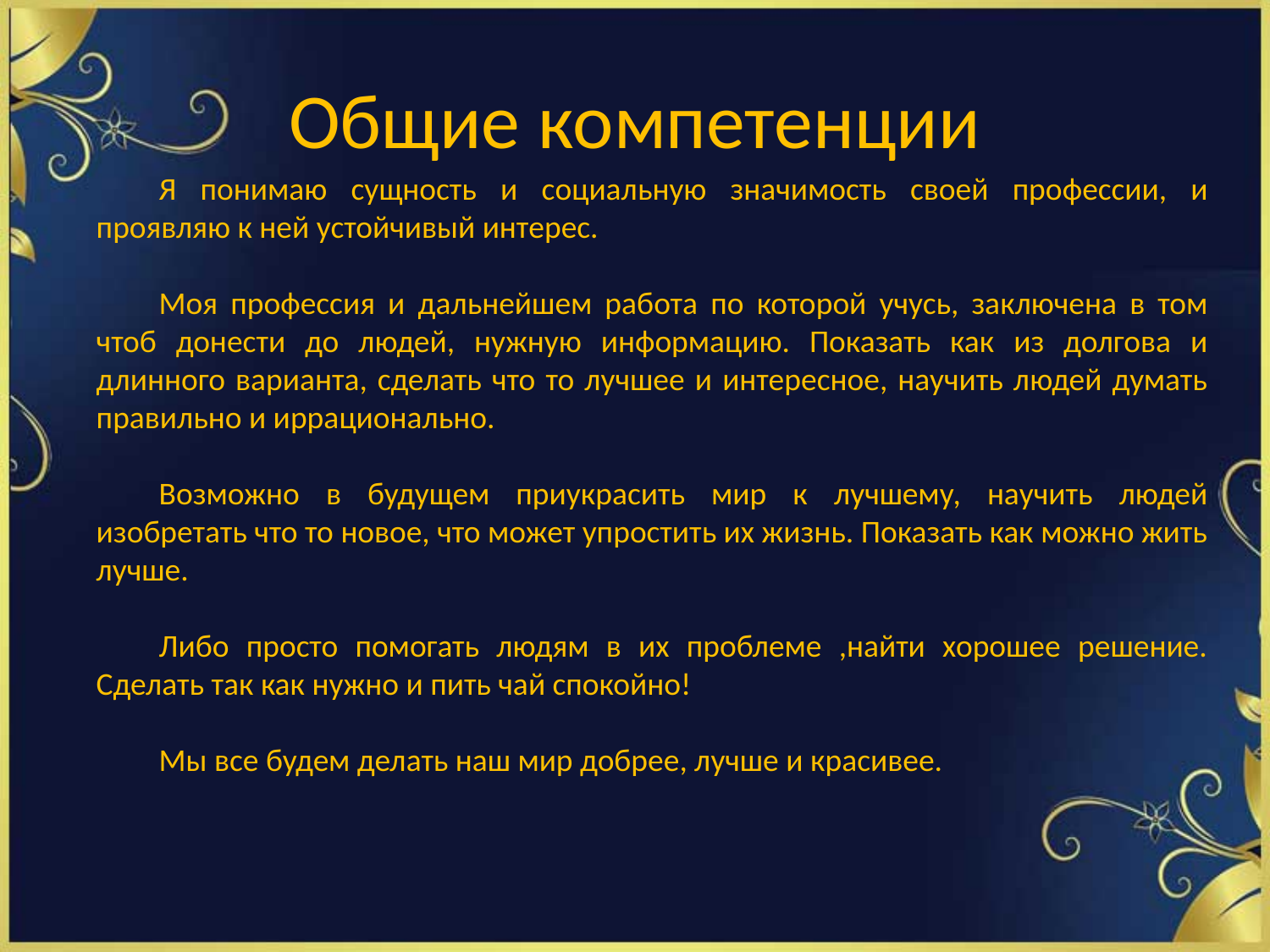

# Общие компетенции
Я понимаю сущность и социальную значимость своей профессии, и проявляю к ней устойчивый интерес.

Моя профессия и дальнейшем работа по которой учусь, заключена в том чтоб донести до людей, нужную информацию. Показать как из долгова и длинного варианта, сделать что то лучшее и интересное, научить людей думать правильно и иррационально.

Возможно в будущем приукрасить мир к лучшему, научить людей изобретать что то новое, что может упростить их жизнь. Показать как можно жить лучше.

Либо просто помогать людям в их проблеме ,найти хорошее решение. Сделать так как нужно и пить чай спокойно!

Мы все будем делать наш мир добрее, лучше и красивее.